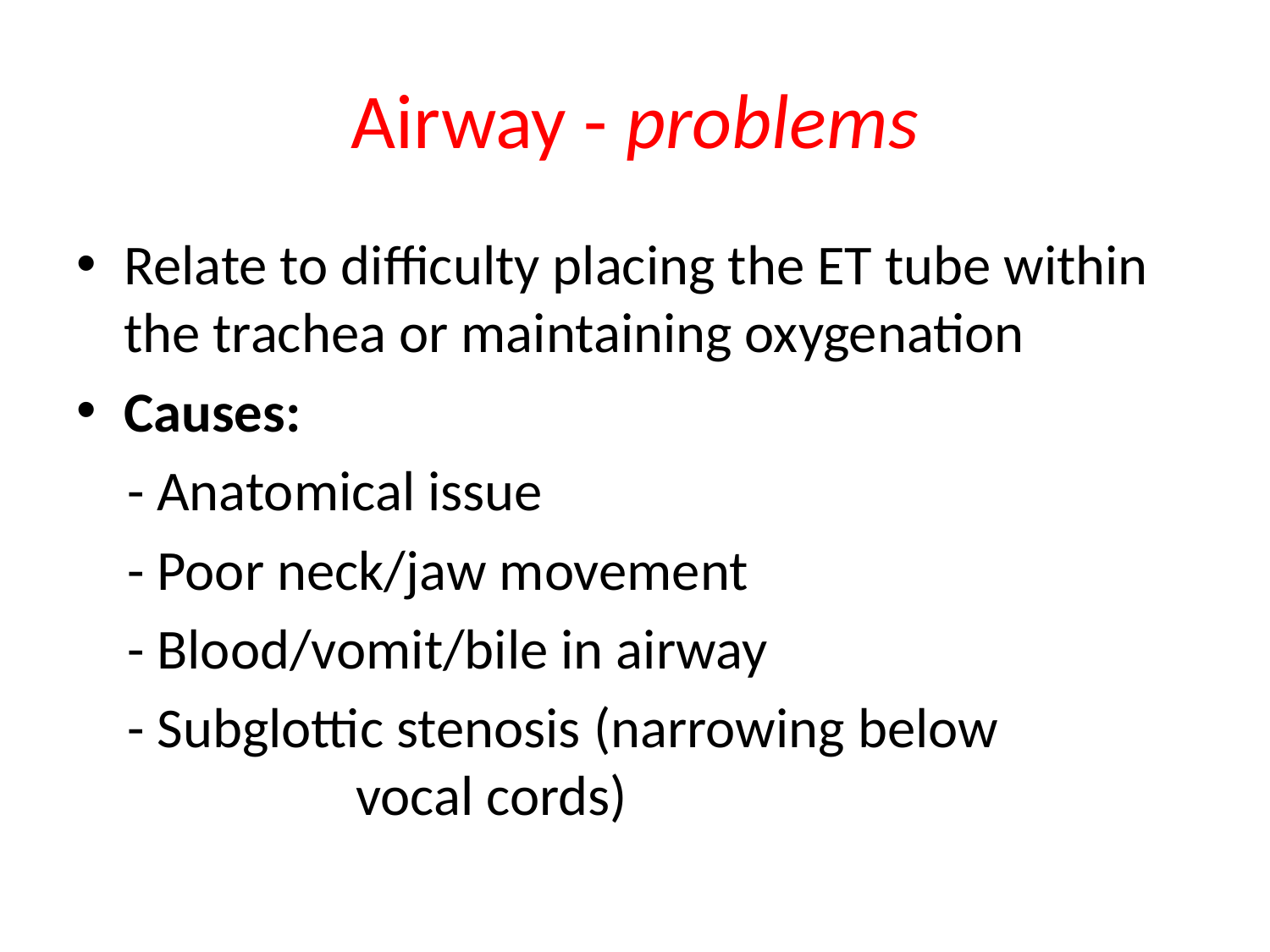

# Airway - problems
Relate to difficulty placing the ET tube within the trachea or maintaining oxygenation
Causes:
    - Anatomical issue
    - Poor neck/jaw movement
    - Blood/vomit/bile in airway
    - Subglottic stenosis (narrowing below   	   		  vocal cords)